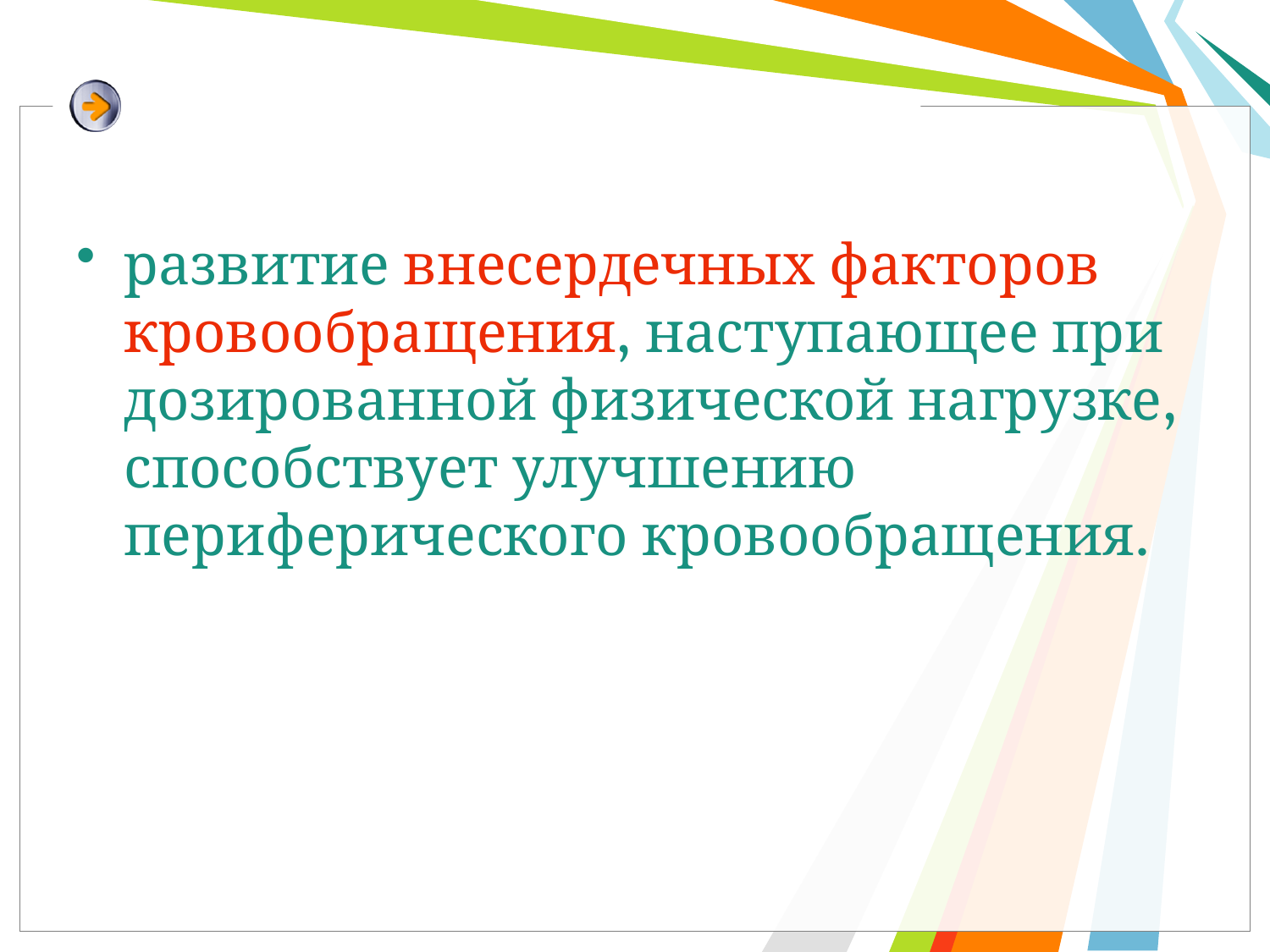

#
развитие внесердечных факторов кровообращения, наступающее при дозированной физической нагрузке, способствует улучшению периферического кровообращения.